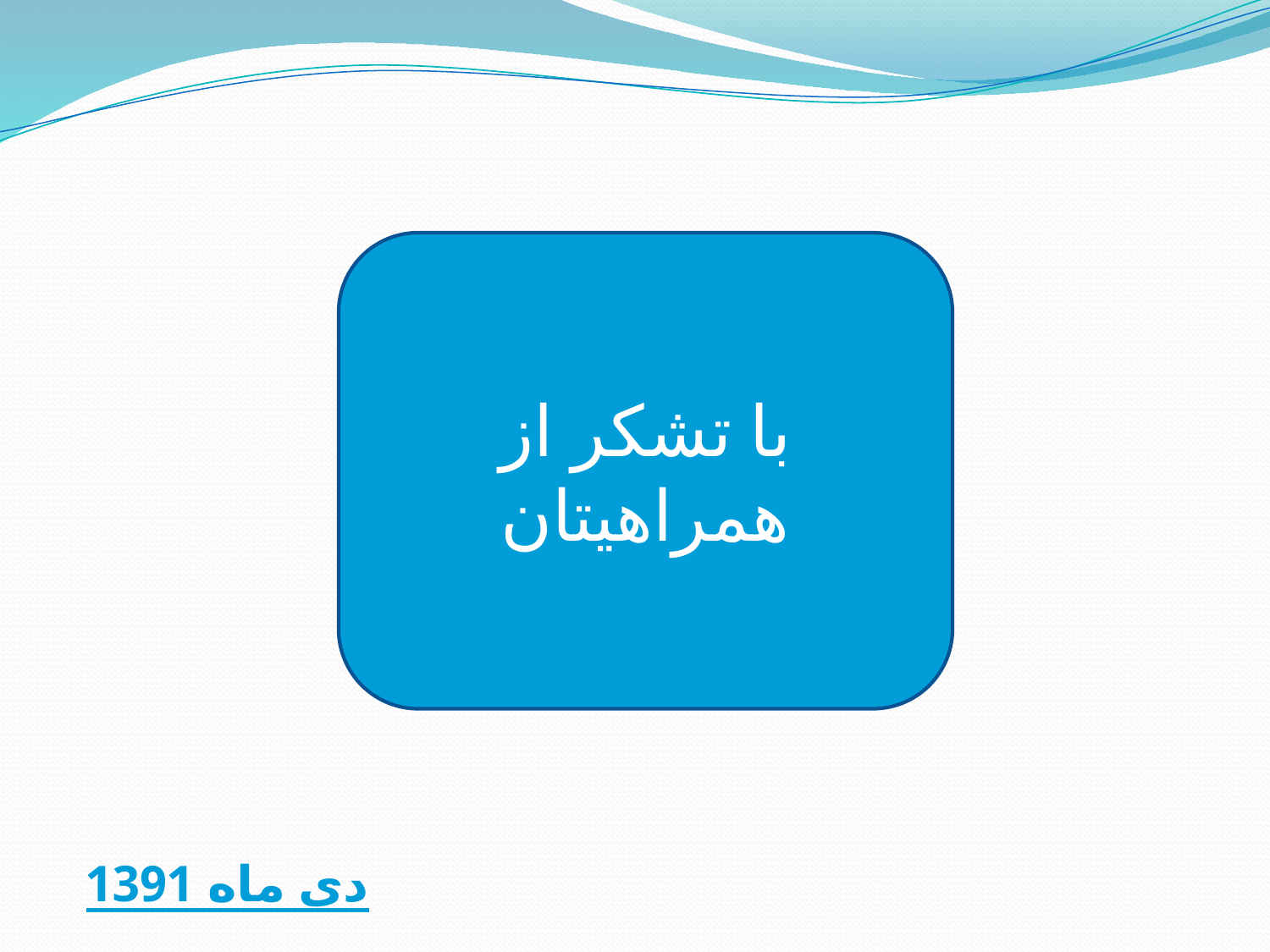

با تشکر از همراهیتان
دی ماه 1391